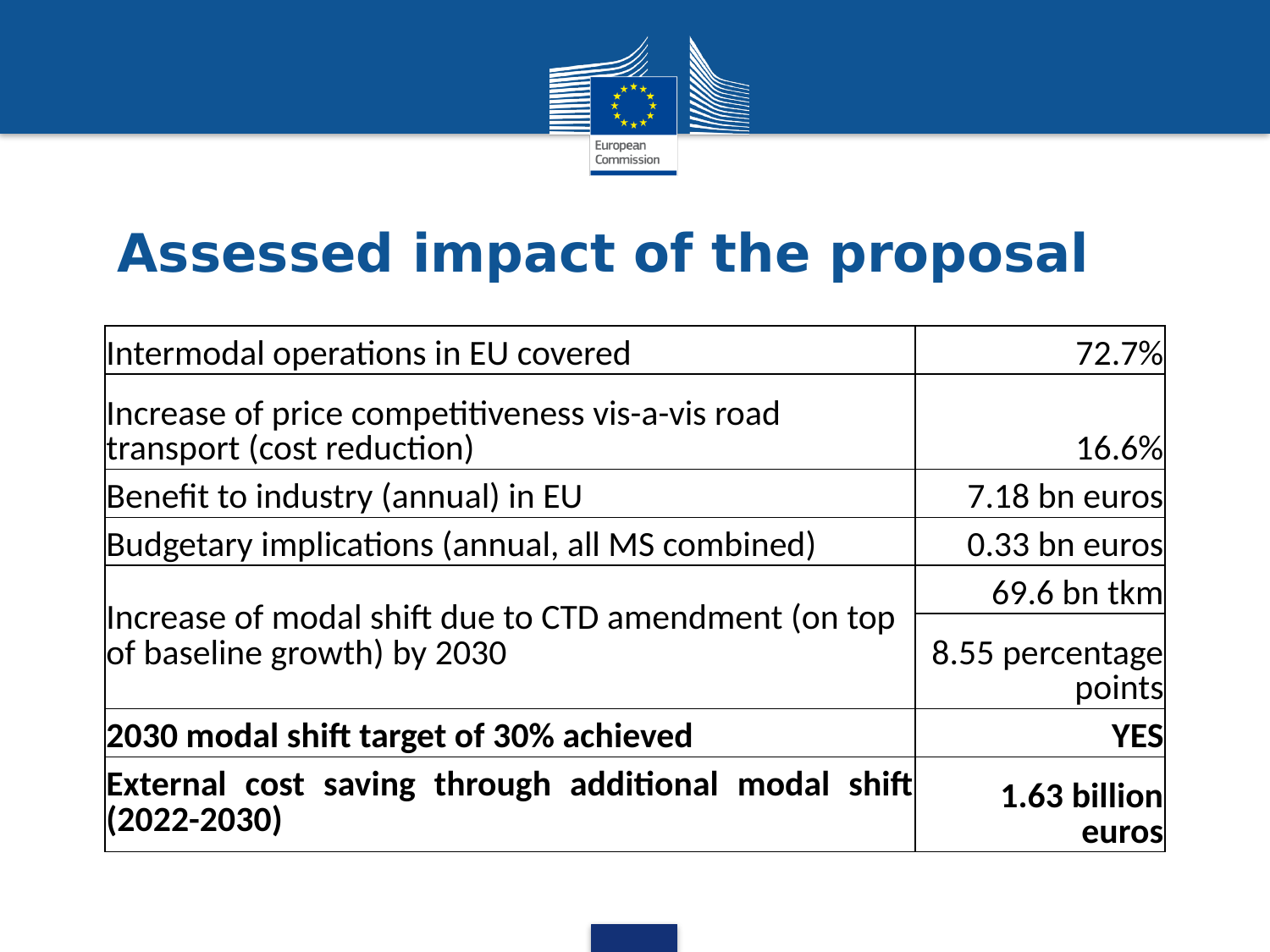

# Assessed impact of the proposal
| Intermodal operations in EU covered | 72.7% |
| --- | --- |
| Increase of price competitiveness vis-a-vis road transport (cost reduction) | 16.6% |
| Benefit to industry (annual) in EU | 7.18 bn euros |
| Budgetary implications (annual, all MS combined) | 0.33 bn euros |
| Increase of modal shift due to CTD amendment (on top of baseline growth) by 2030 | 69.6 bn tkm |
|  | 8.55 percentage points |
| 2030 modal shift target of 30% achieved | YES |
| External cost saving through additional modal shift (2022-2030) | 1.63 billion euros |